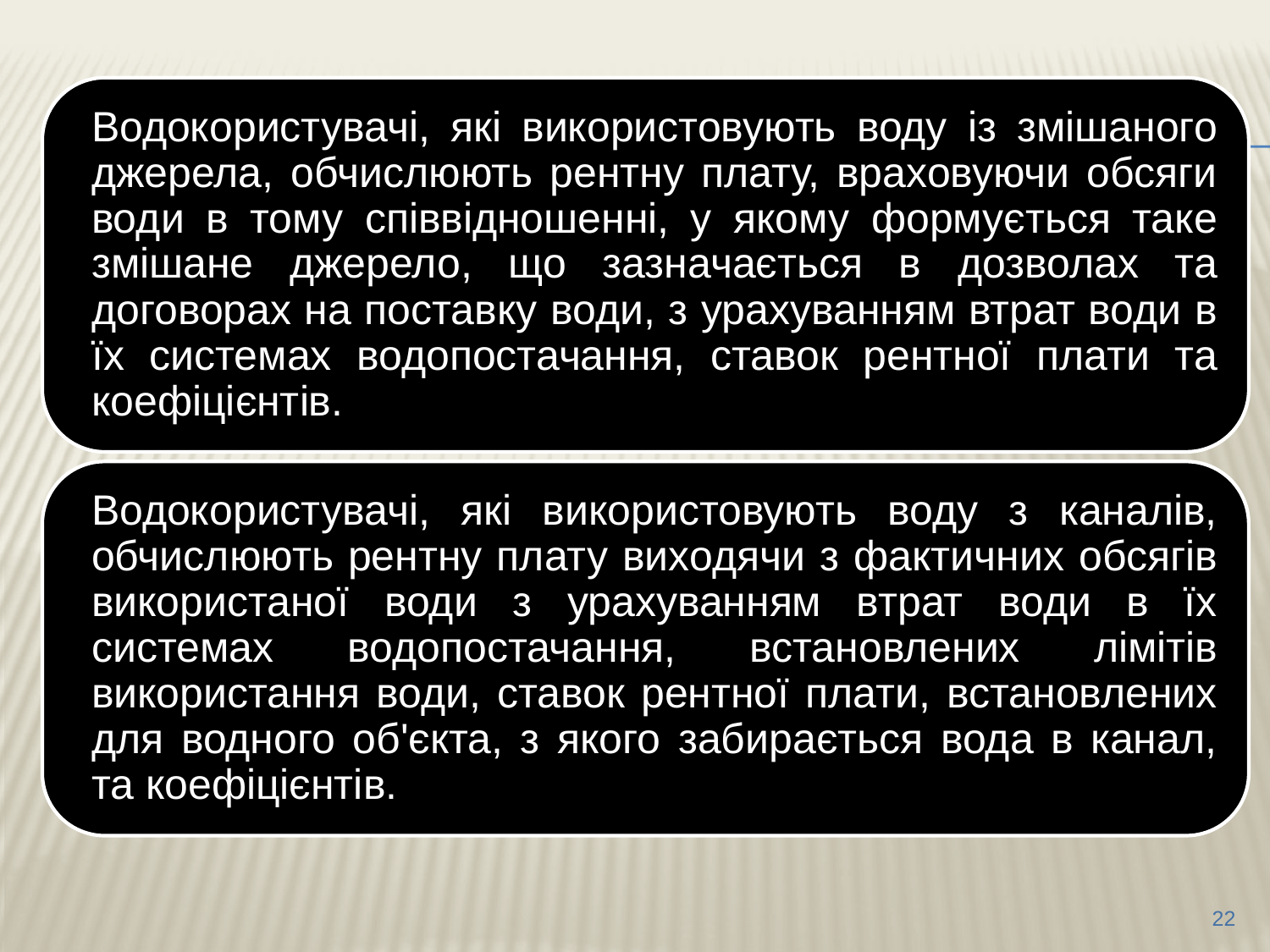

Водокористувачі, які використовують воду із змішаного джерела, обчислюють рентну плату, враховуючи обсяги води в тому співвідношенні, у якому формується таке змішане джерело, що зазначається в дозволах та договорах на поставку води, з урахуванням втрат води в їх системах водопостачання, ставок рентної плати та коефіцієнтів.
Водокористувачі, які використовують воду з каналів, обчислюють рентну плату виходячи з фактичних обсягів використаної води з урахуванням втрат води в їх системах водопостачання, встановлених лімітів використання води, ставок рентної плати, встановлених для водного об'єкта, з якого забирається вода в канал, та коефіцієнтів.
22